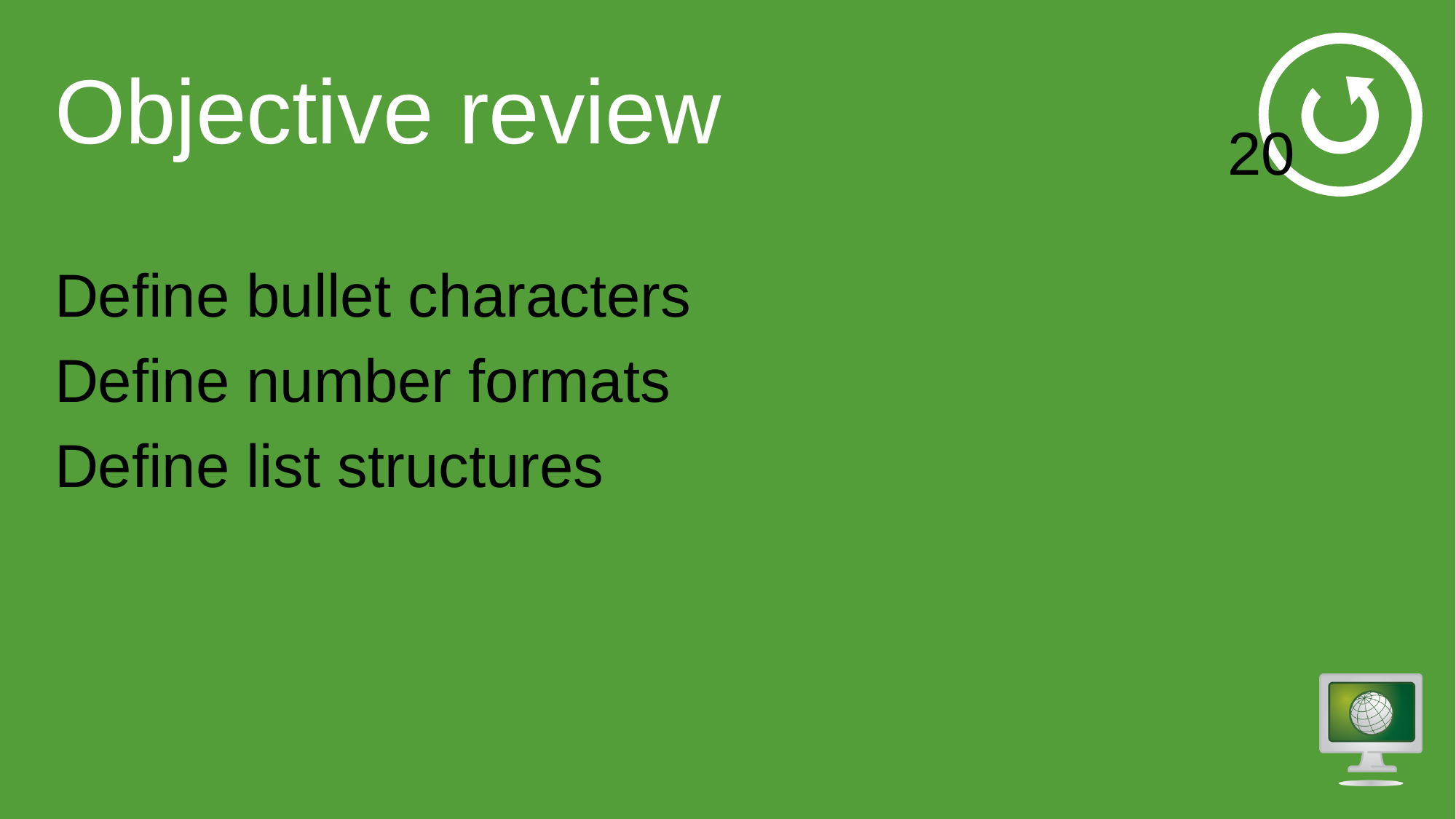

# Objective review
20
Define bullet characters
Define number formats
Define list structures